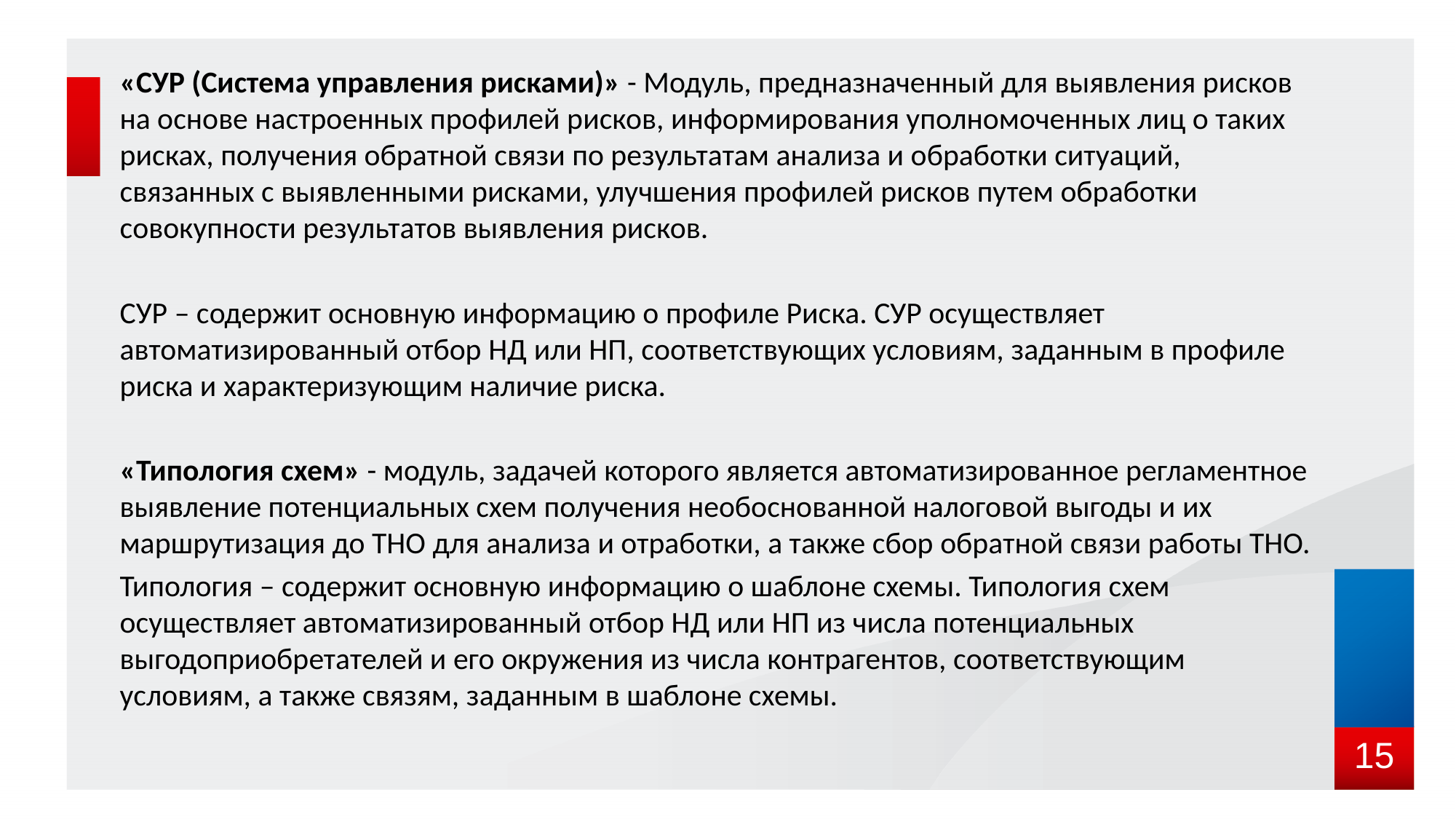

«СУР (Система управления рисками)» - Модуль, предназначенный для выявления рисков на основе настроенных профилей рисков, информирования уполномоченных лиц о таких рисках, получения обратной связи по результатам анализа и обработки ситуаций, связанных с выявленными рисками, улучшения профилей рисков путем обработки совокупности результатов выявления рисков.

СУР – содержит основную информацию о профиле Риска. СУР осуществляет автоматизированный отбор НД или НП, соответствующих условиям, заданным в профиле риска и характеризующим наличие риска.

«Типология схем» - модуль, задачей которого является автоматизированное регламентное выявление потенциальных схем получения необоснованной налоговой выгоды и их маршрутизация до ТНО для анализа и отработки, а также сбор обратной связи работы ТНО.
Типология – содержит основную информацию о шаблоне схемы. Типология схем осуществляет автоматизированный отбор НД или НП из числа потенциальных выгодоприобретателей и его окружения из числа контрагентов, соответствующим условиям, а также связям, заданным в шаблоне схемы.
15